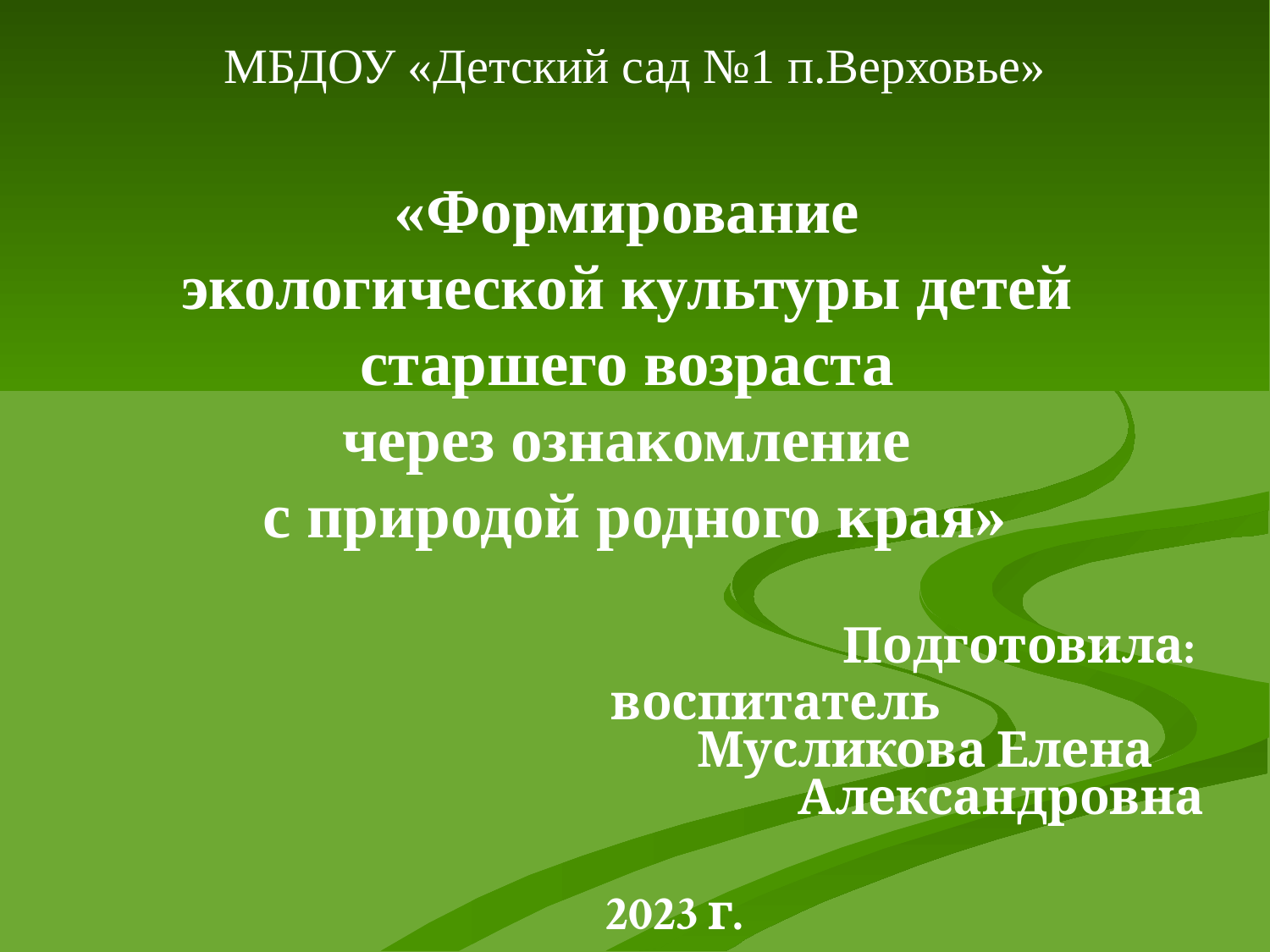

# МБДОУ «Детский сад №1 п.Верховье» «Формирование экологической культуры детей старшего возраста через ознакомление с природой родного края»
                                         Подготовила:
воспитатель                                  Мусликова Елена      Александровна

2023 г.